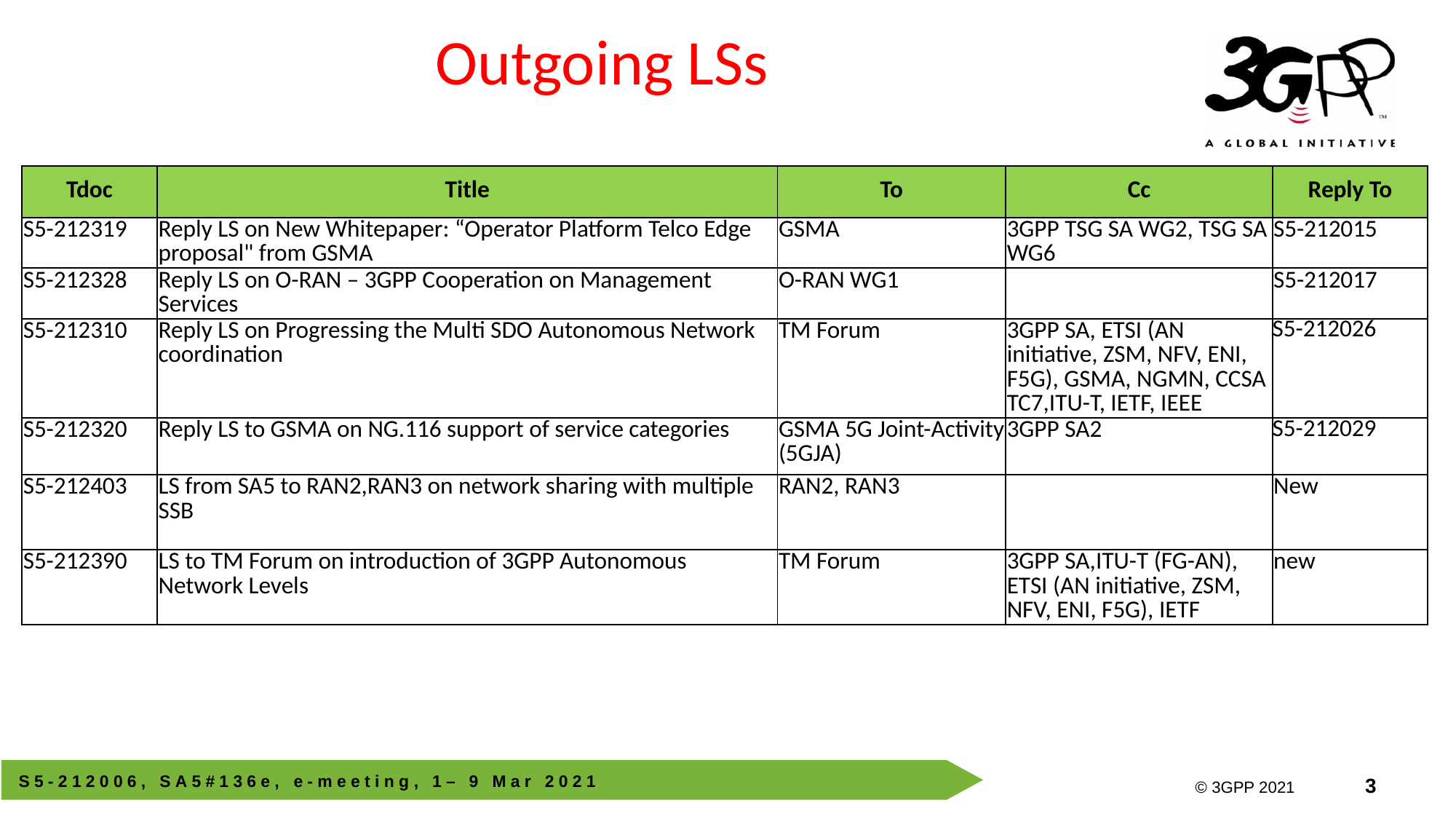

# Outgoing LSs
| Tdoc | Title | To | Cc | Reply To |
| --- | --- | --- | --- | --- |
| S5-212319 | Reply LS on New Whitepaper: “Operator Platform Telco Edge proposal" from GSMA | GSMA | 3GPP TSG SA WG2, TSG SA WG6 | S5-212015 |
| S5-212328 | Reply LS on O-RAN – 3GPP Cooperation on Management Services | O-RAN WG1 |  | S5-212017 |
| S5-212310 | Reply LS on Progressing the Multi SDO Autonomous Network coordination | TM Forum | 3GPP SA, ETSI (AN initiative, ZSM, NFV, ENI, F5G), GSMA, NGMN, CCSA TC7,ITU-T, IETF, IEEE | S5-212026 |
| S5-212320 | Reply LS to GSMA on NG.116 support of service categories | GSMA 5G Joint-Activity (5GJA) | 3GPP SA2 | S5-212029 |
| S5-212403 | LS from SA5 to RAN2,RAN3 on network sharing with multiple SSB | RAN2, RAN3 |  | New |
| S5-212390 | LS to TM Forum on introduction of 3GPP Autonomous Network Levels | TM Forum | 3GPP SA,ITU-T (FG-AN), ETSI (AN initiative, ZSM, NFV, ENI, F5G), IETF | new |